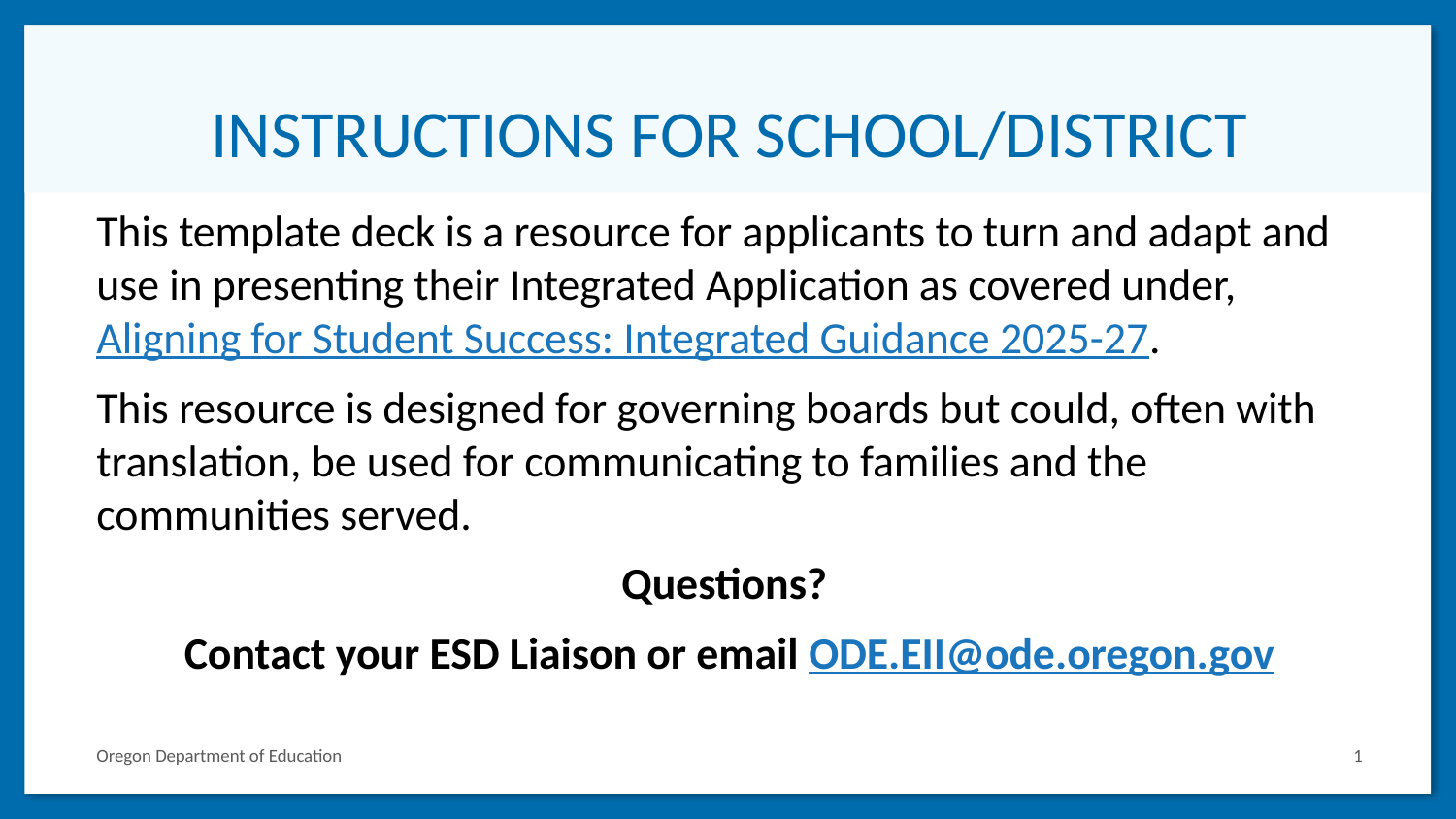

# INSTRUCTIONS FOR SCHOOL/DISTRICT
This template deck is a resource for applicants to turn and adapt and use in presenting their Integrated Application as covered under, Aligning for Student Success: Integrated Guidance 2025-27.
This resource is designed for governing boards but could, often with translation, be used for communicating to families and the communities served.
Questions?
Contact your ESD Liaison or email ODE.EII@ode.oregon.gov
1